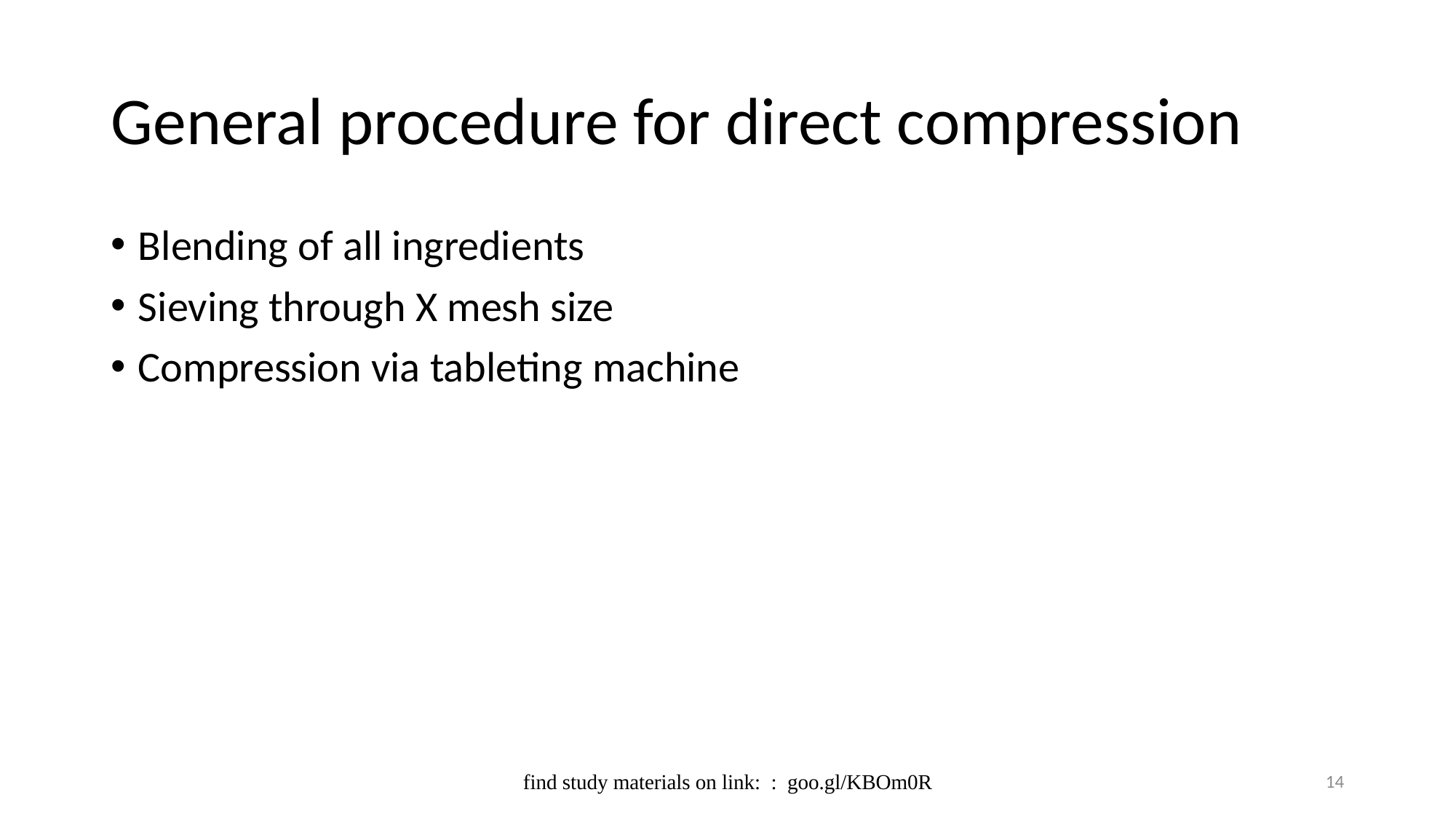

# General procedure for direct compression
Blending of all ingredients
Sieving through X mesh size
Compression via tableting machine

find study materials on link:  :  goo.gl/KBOm0R
14